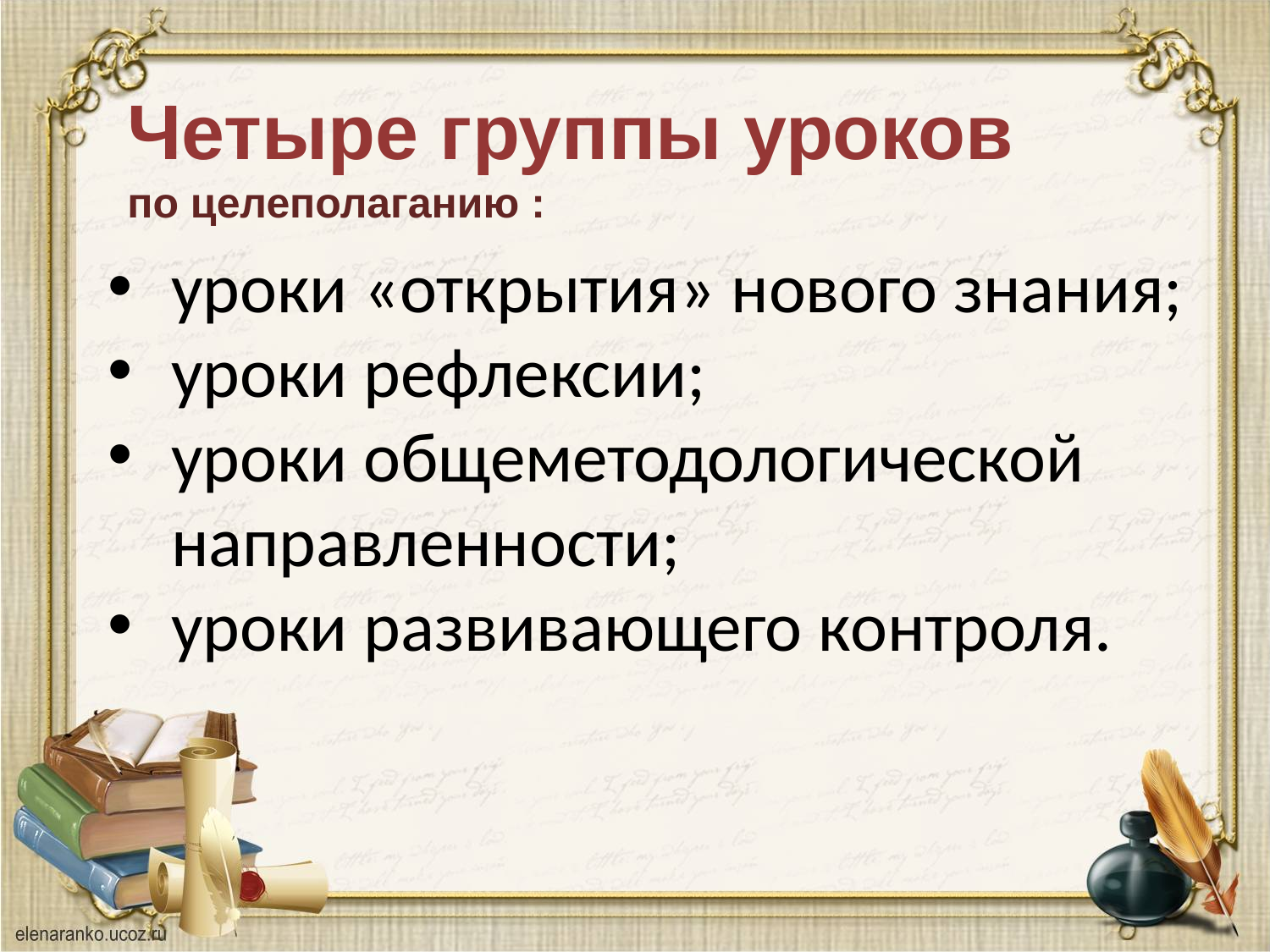

Четыре группы уроков
по целеполаганию :

уроки «открытия» нового знания;
уроки рефлексии;
уроки общеметодологической направленности;
уроки развивающего контроля.